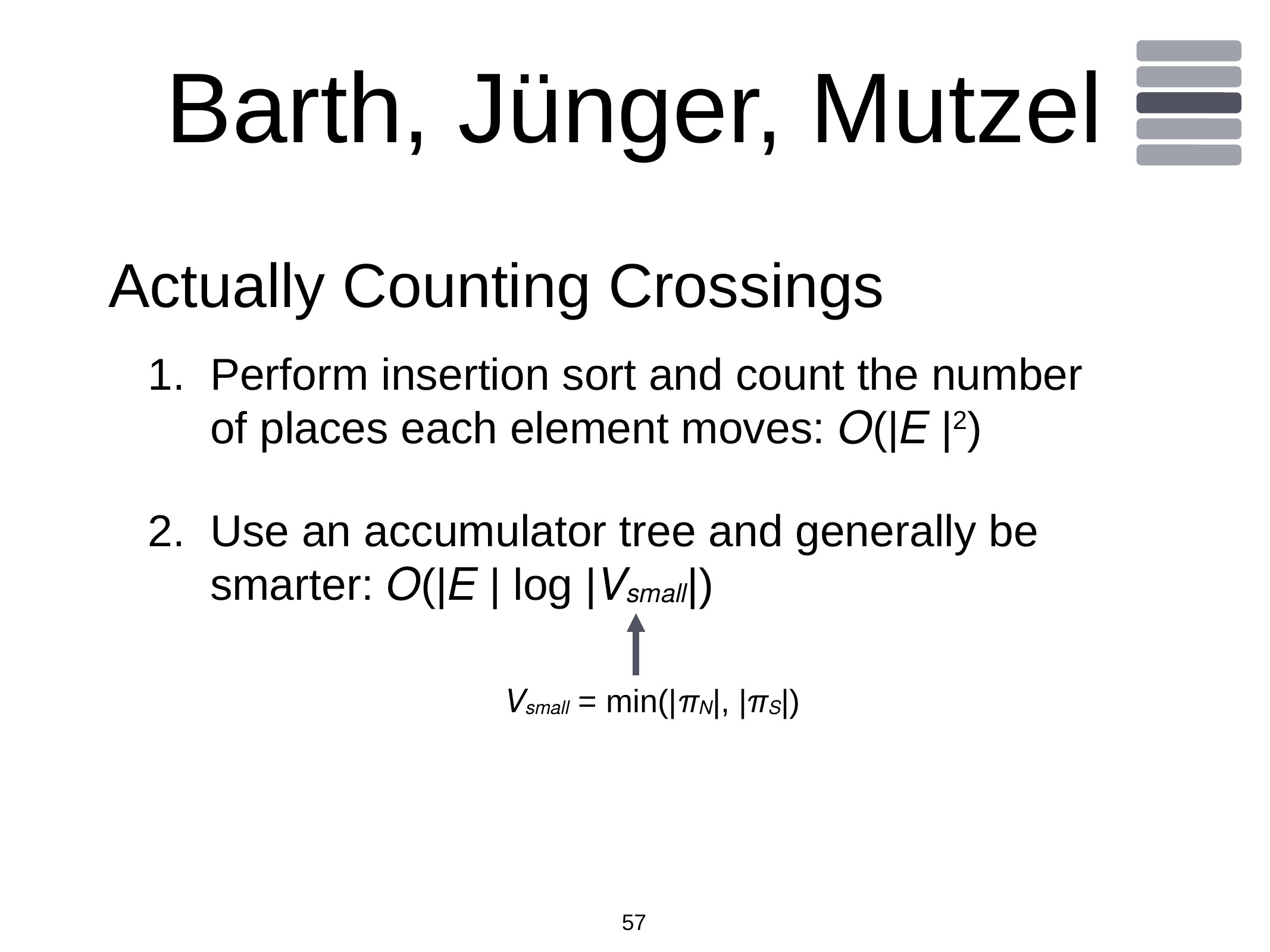

# Barth, Jünger, Mutzel
Actually Counting Crossings
Perform insertion sort and count the number
of places each element moves: O(|E |2)
Use an accumulator tree and generally be
smarter: O(|E | log |Vsmall|)

Vsmall = min(|πN|, |πS|)
57